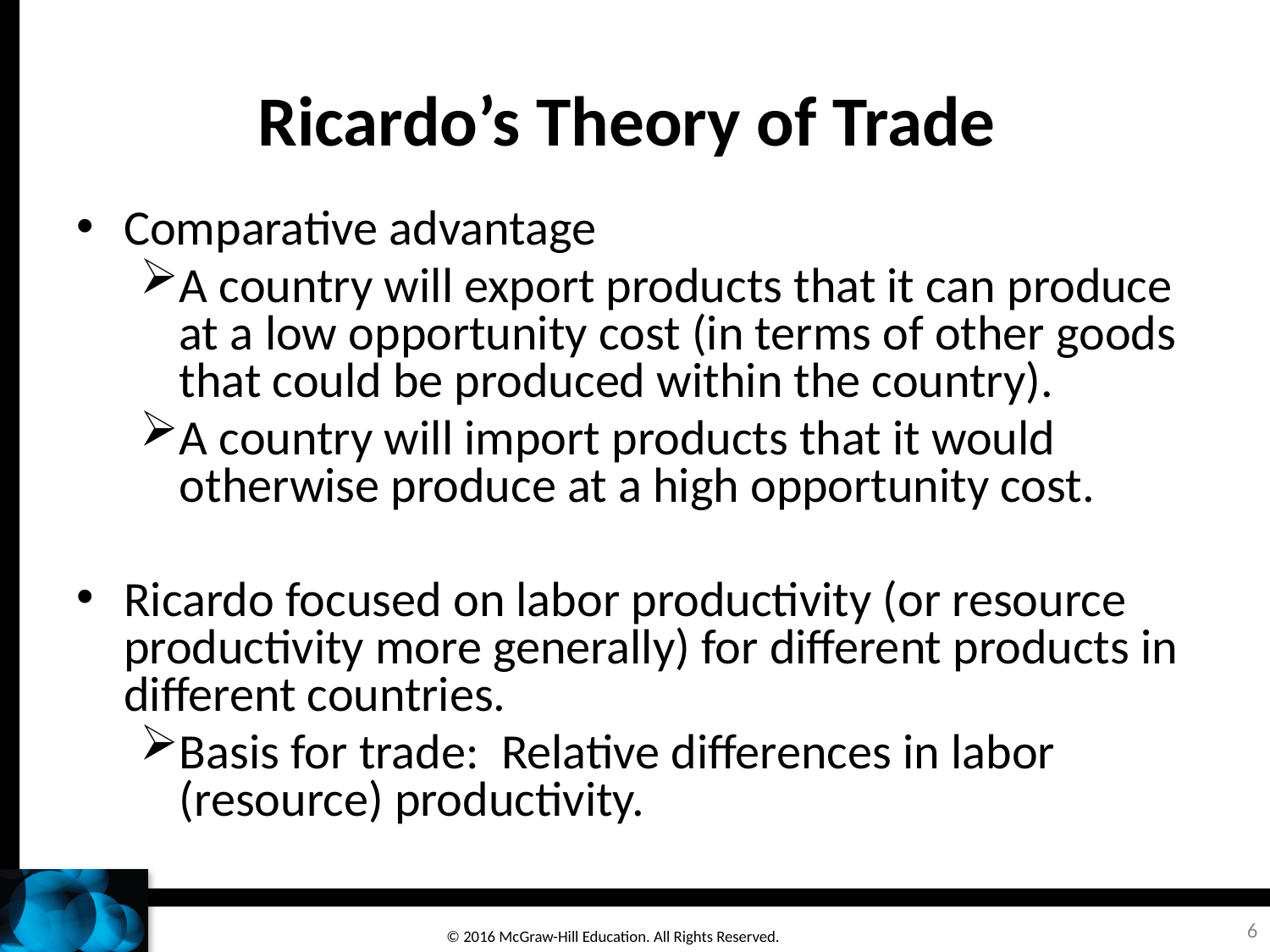

# Ricardo’s Theory of Trade
Comparative advantage
A country will export products that it can produce at a low opportunity cost (in terms of other goods that could be produced within the country).
A country will import products that it would otherwise produce at a high opportunity cost.

Ricardo focused on labor productivity (or resource productivity more generally) for different products in different countries.
Basis for trade:  Relative differences in labor (resource) productivity.

6
© 2016 McGraw-Hill Education. All Rights Reserved.